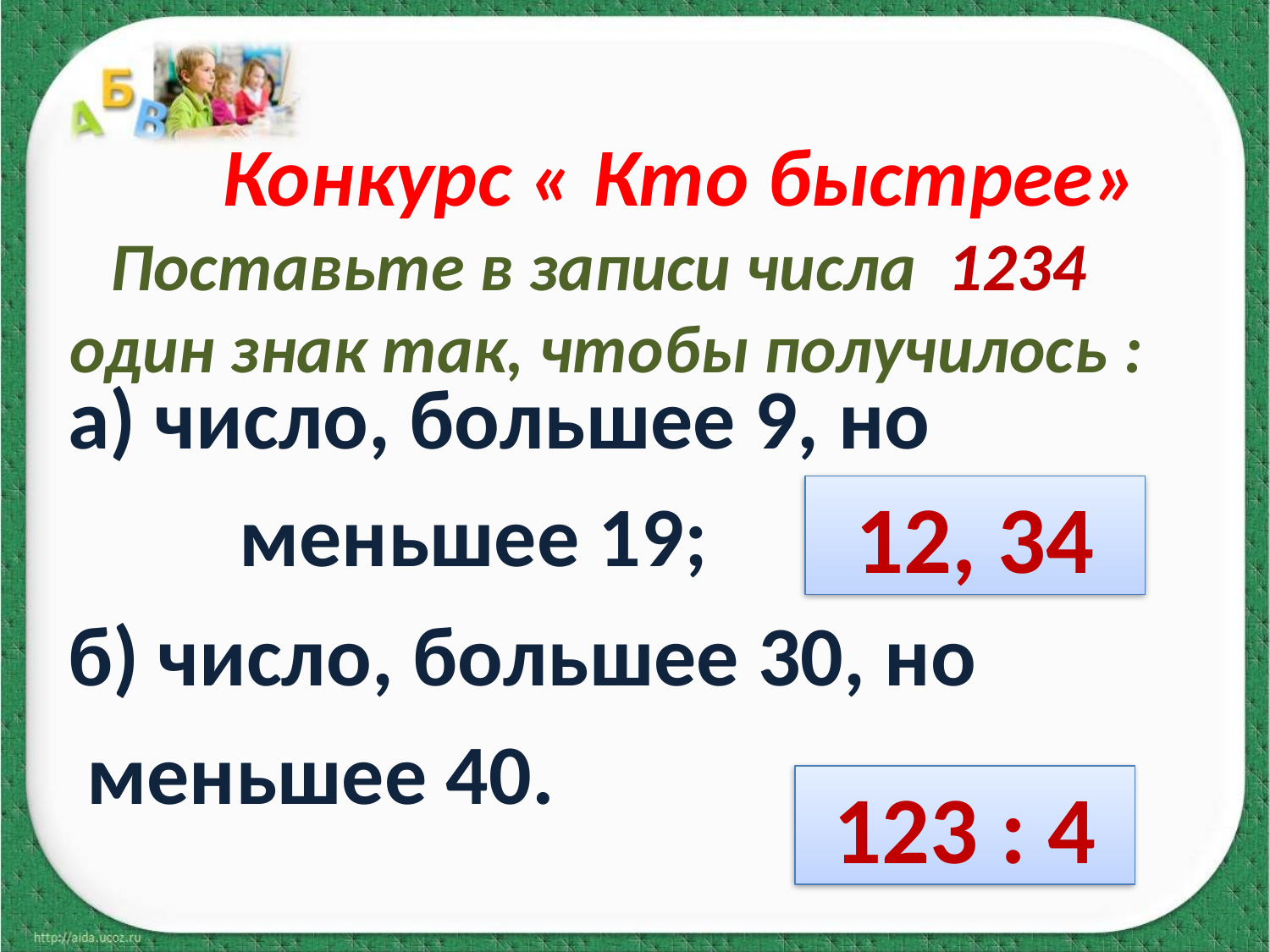

# Конкурс « Кто быстрее» Поставьте в записи числа  1234  один знак так, чтобы получилось :
а) число, большее 9, но
         меньшее 19;
б) число, большее 30, но
 меньшее 40.
12, 34
123 : 4